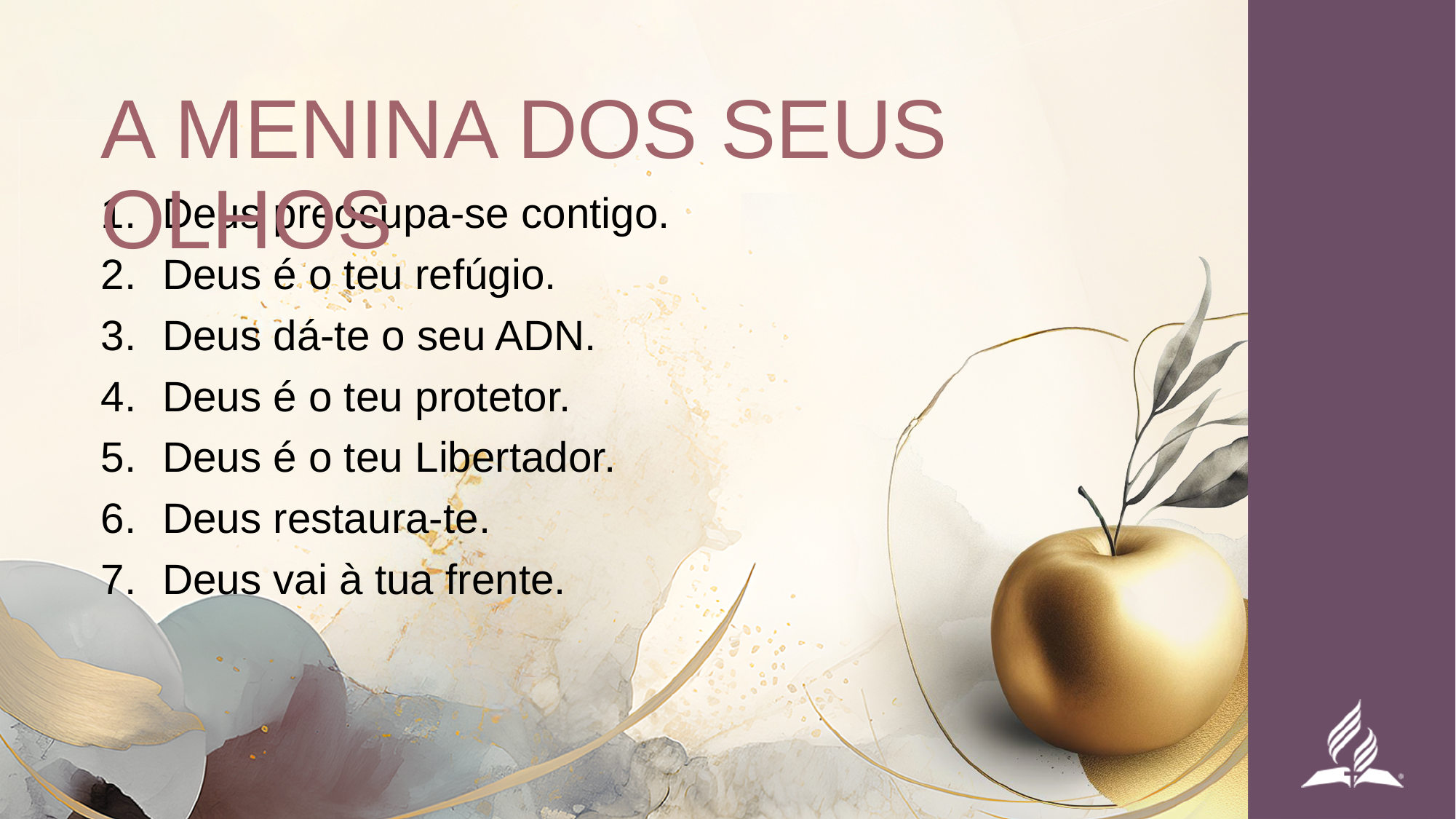

A MENINA DOS SEUS OLHOS

Deus preocupa-se contigo.
Deus é o teu refúgio.
Deus dá-te o seu ADN.
Deus é o teu protetor.
Deus é o teu Libertador.
Deus restaura-te.
Deus vai à tua frente.